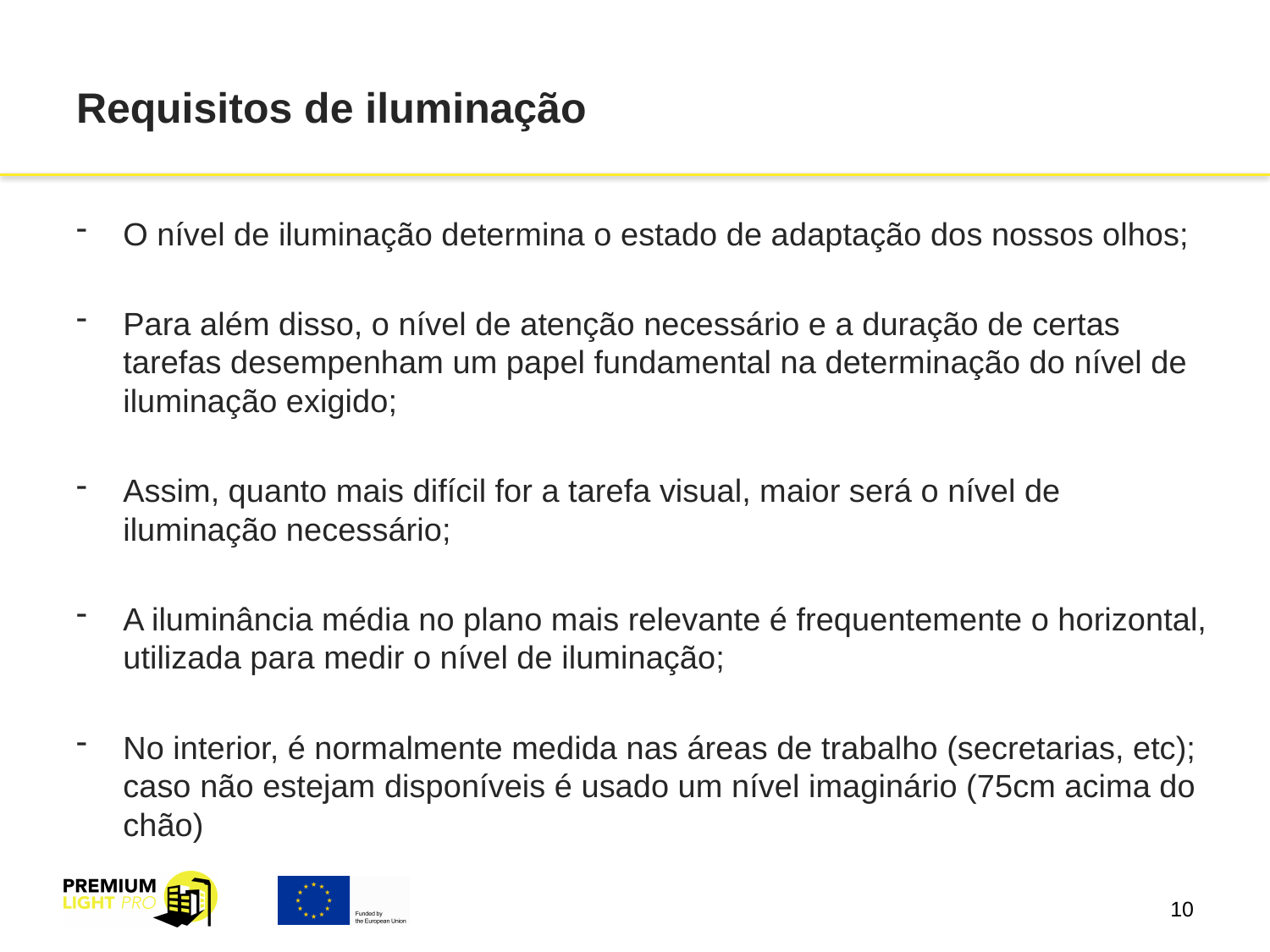

# Requisitos de iluminação
O nível de iluminação determina o estado de adaptação dos nossos olhos;

Para além disso, o nível de atenção necessário e a duração de certas tarefas desempenham um papel fundamental na determinação do nível de iluminação exigido;

Assim, quanto mais difícil for a tarefa visual, maior será o nível de iluminação necessário;

A iluminância média no plano mais relevante é frequentemente o horizontal, utilizada para medir o nível de iluminação;

No interior, é normalmente medida nas áreas de trabalho (secretarias, etc); caso não estejam disponíveis é usado um nível imaginário (75cm acima do chão)